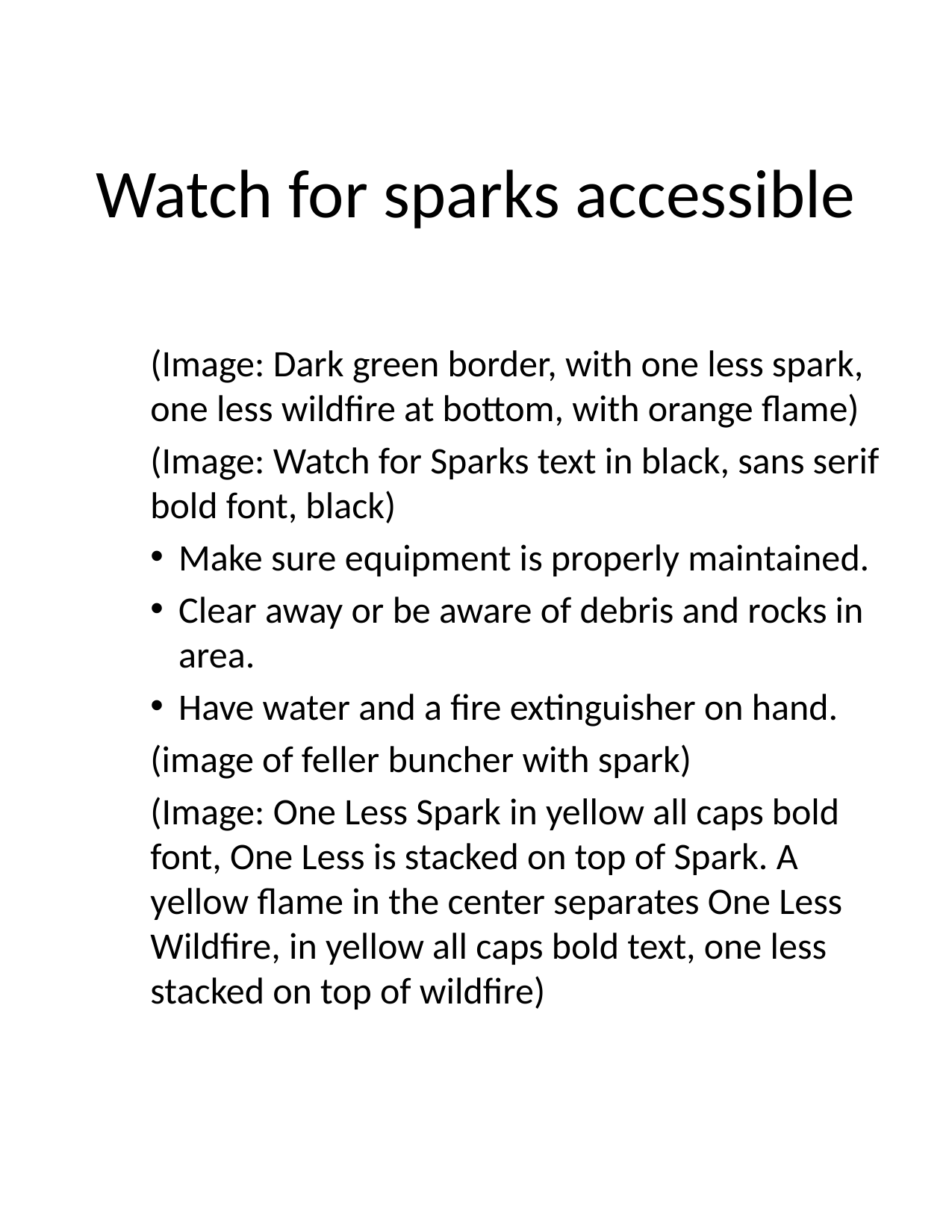

# Watch for sparks accessible
(Image: Dark green border, with one less spark, one less wildfire at bottom, with orange flame)
(Image: Watch for Sparks text in black, sans serif bold font, black)
Make sure equipment is properly maintained.
Clear away or be aware of debris and rocks in area.
Have water and a fire extinguisher on hand.
(image of feller buncher with spark)
(Image: One Less Spark in yellow all caps bold font, One Less is stacked on top of Spark. A yellow flame in the center separates One Less Wildfire, in yellow all caps bold text, one less stacked on top of wildfire)